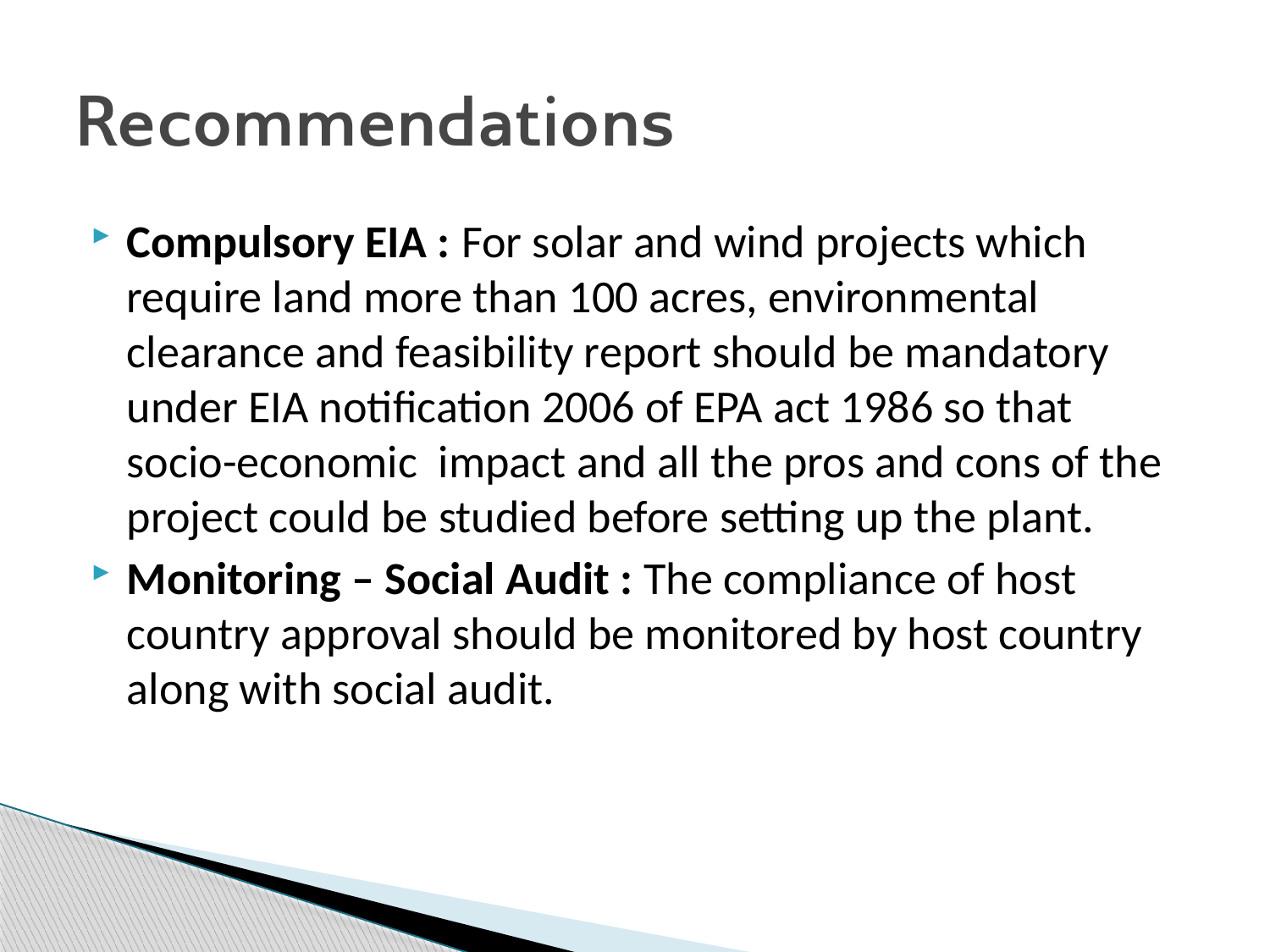

# Recommendations
Compulsory EIA : For solar and wind projects which require land more than 100 acres, environmental clearance and feasibility report should be mandatory under EIA notification 2006 of EPA act 1986 so that socio-economic  impact and all the pros and cons of the project could be studied before setting up the plant.
Monitoring – Social Audit : The compliance of host country approval should be monitored by host country along with social audit.